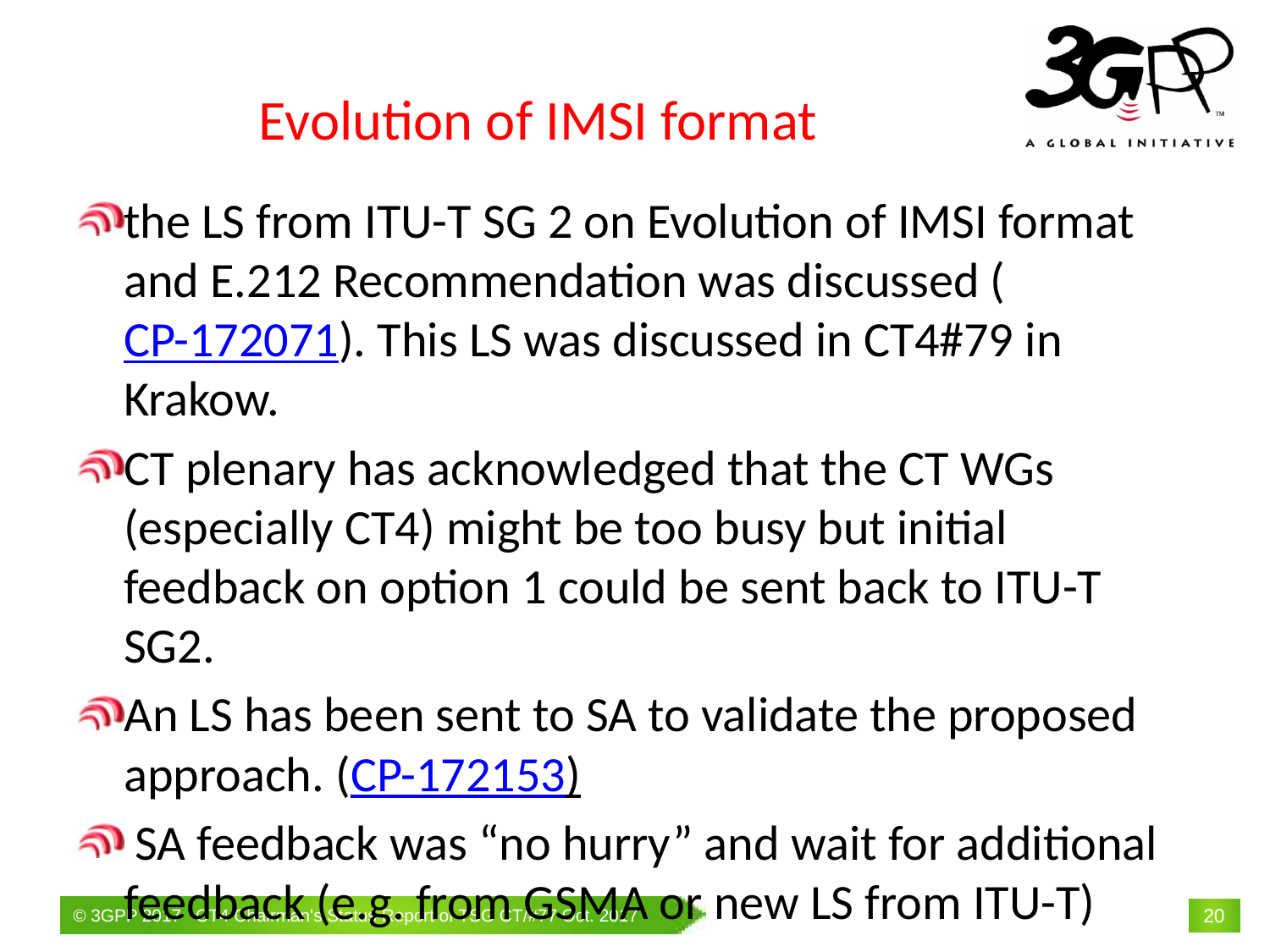

# Evolution of IMSI format
the LS from ITU-T SG 2 on Evolution of IMSI format and E.212 Recommendation was discussed (CP-172071). This LS was discussed in CT4#79 in Krakow.
CT plenary has acknowledged that the CT WGs (especially CT4) might be too busy but initial feedback on option 1 could be sent back to ITU-T SG2.
An LS has been sent to SA to validate the proposed approach. (CP-172153)
 SA feedback was “no hurry” and wait for additional feedback (e.g. from GSMA or new LS from ITU-T)